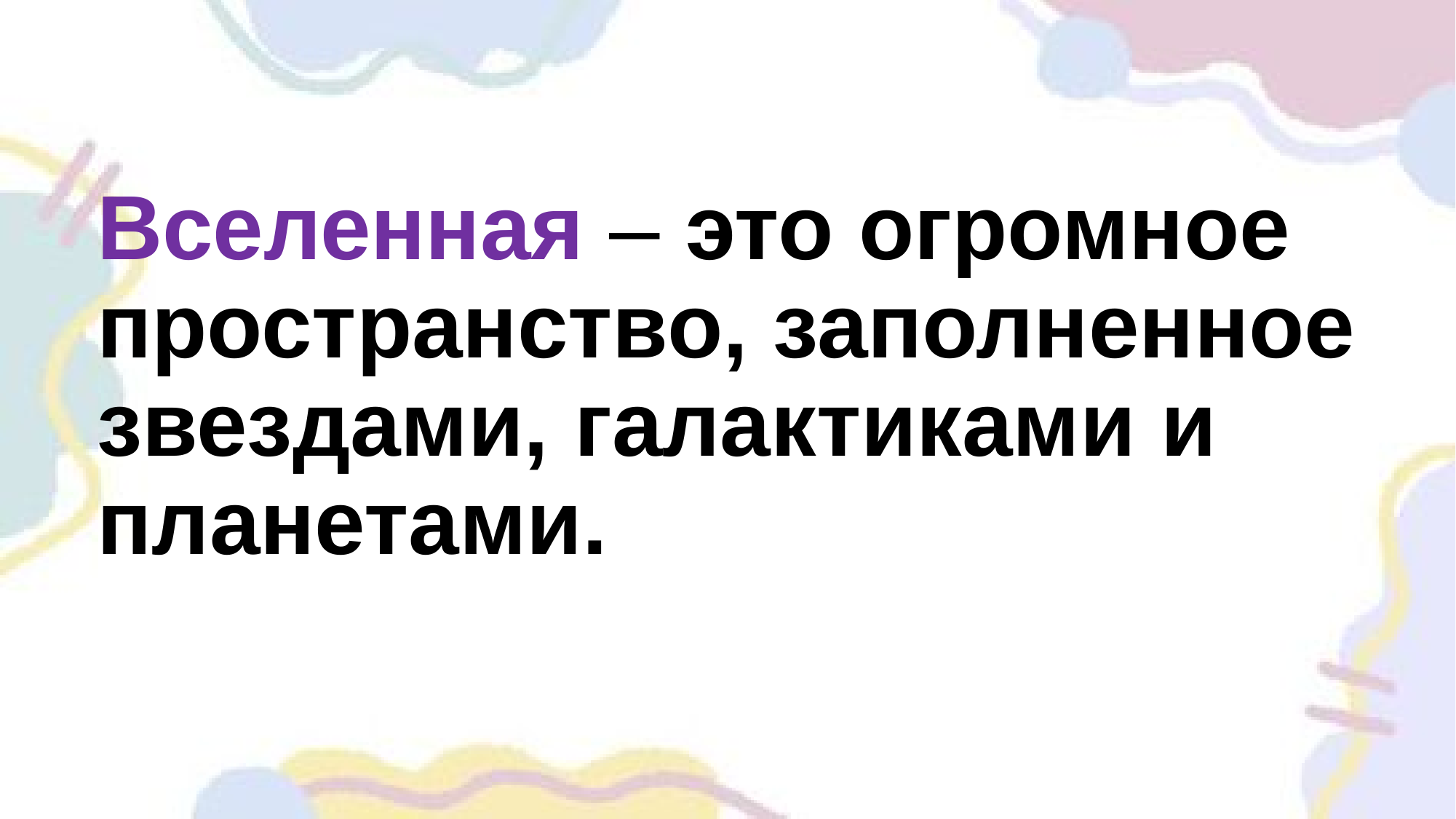

# Вселенная – это огромное пространство, заполненное звездами, галактиками и планетами.